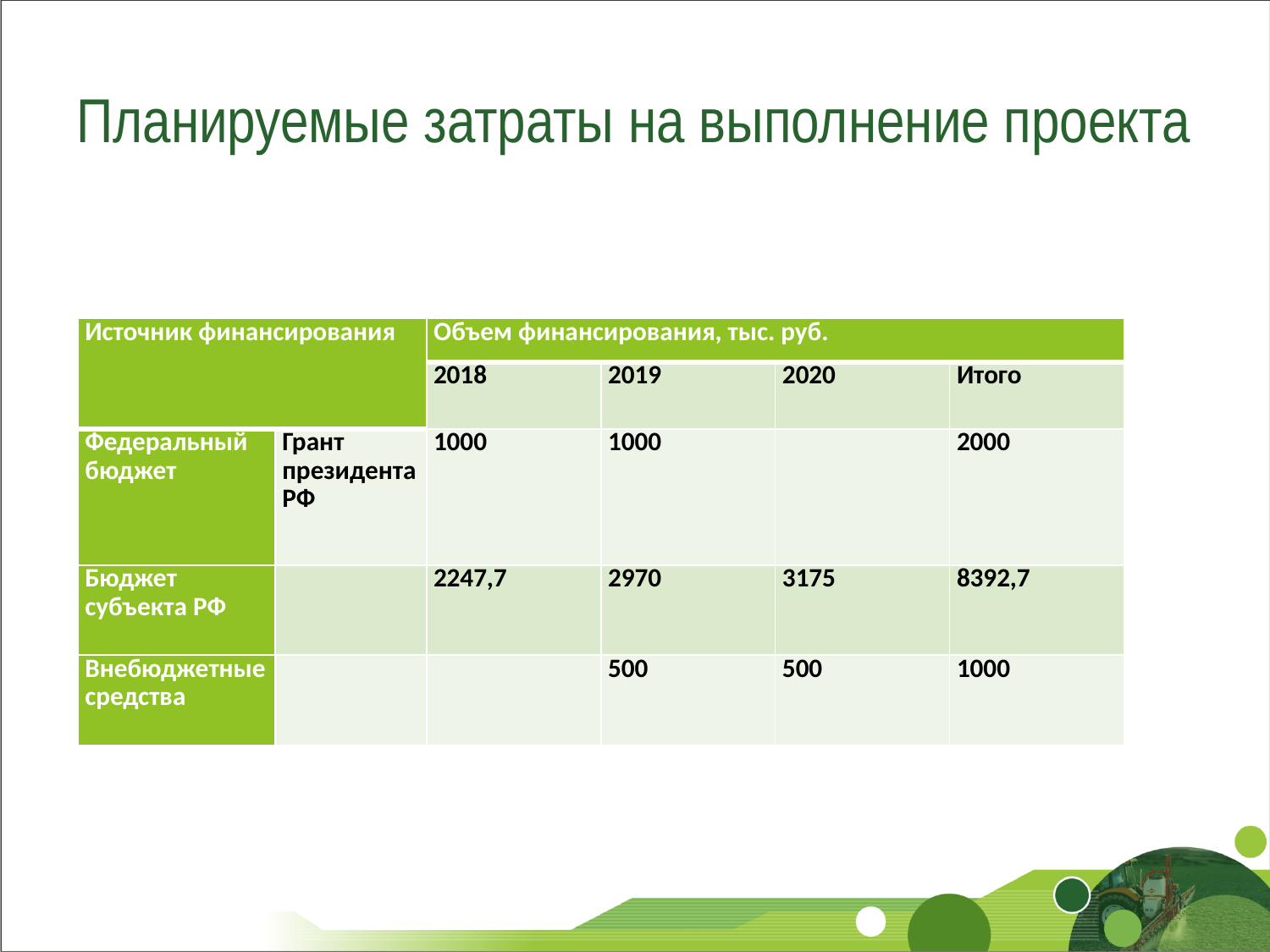

# Планируемые затраты на выполнение проекта
| Источник финансирования |  | Объем финансирования, тыс. руб. |  |  |  |
| --- | --- | --- | --- | --- | --- |
|  |  | 2018 | 2019 | 2020 | Итого |
| Федеральный бюджет | Грант президента РФ | 1000 | 1000 |  | 2000 |
| Бюджет субъекта РФ |  | 2247,7 | 2970 | 3175 | 8392,7 |
| Внебюджетные средства |  |  | 500 | 500 | 1000 |